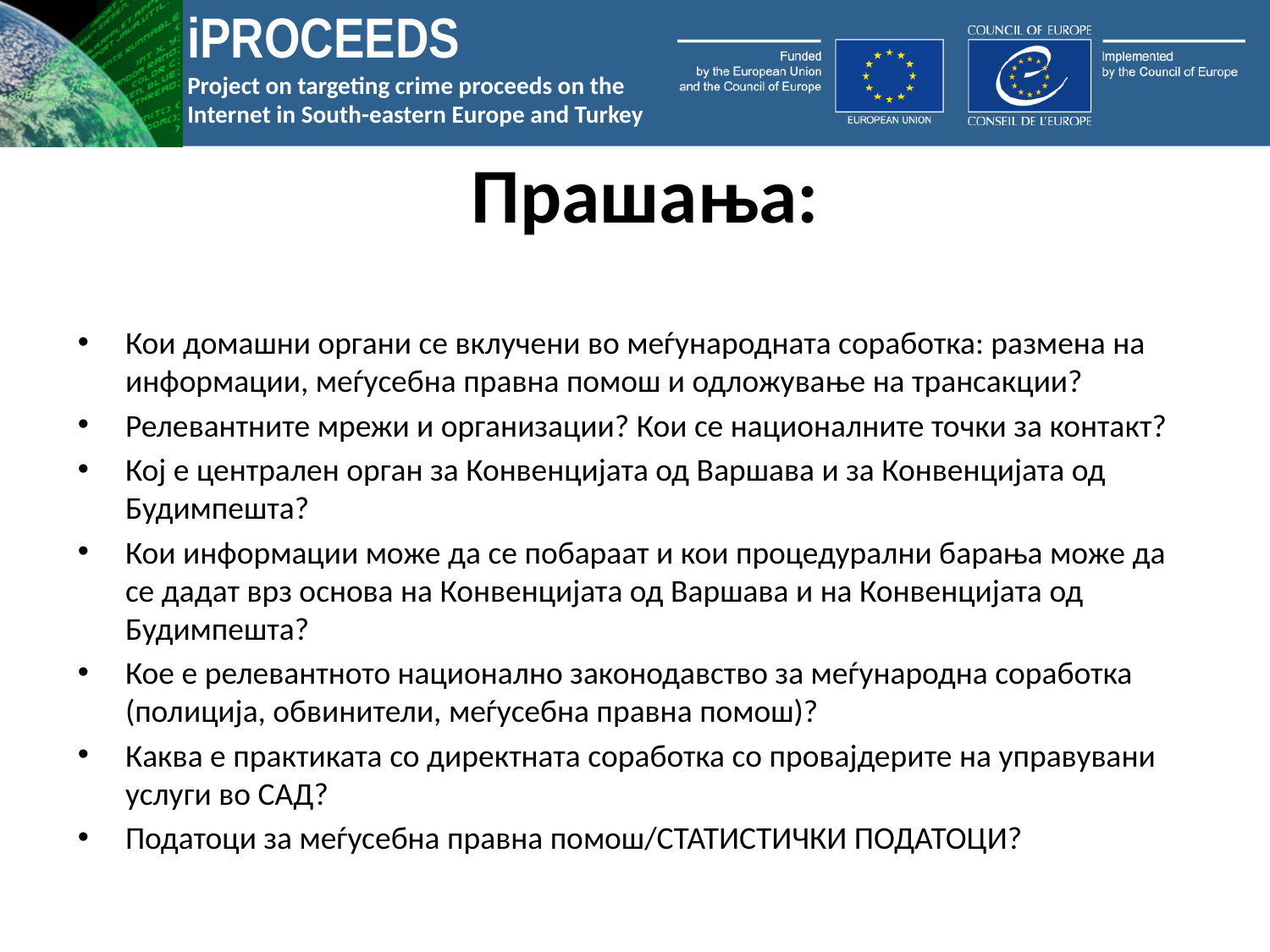

# Прашања:
Кои домашни органи се вклучени во меѓународната соработка: размена на информации, меѓусебна правна помош и одложување на трансакции?
Релевантните мрежи и организации? Кои се националните точки за контакт?
Кој е централен орган за Конвенцијата од Варшава и за Конвенцијата од Будимпешта?
Кои информации може да се побараат и кои процедурални барања може да се дадат врз основа на Конвенцијата од Варшава и на Конвенцијата од Будимпешта?
Кое е релевантното национално законодавство за меѓународна соработка (полиција, обвинители, меѓусебна правна помош)?
Каква е практиката со директната соработка со провајдерите на управувани услуги во САД?
Податоци за меѓусебна правна помош/СТАТИСТИЧКИ ПОДАТОЦИ?